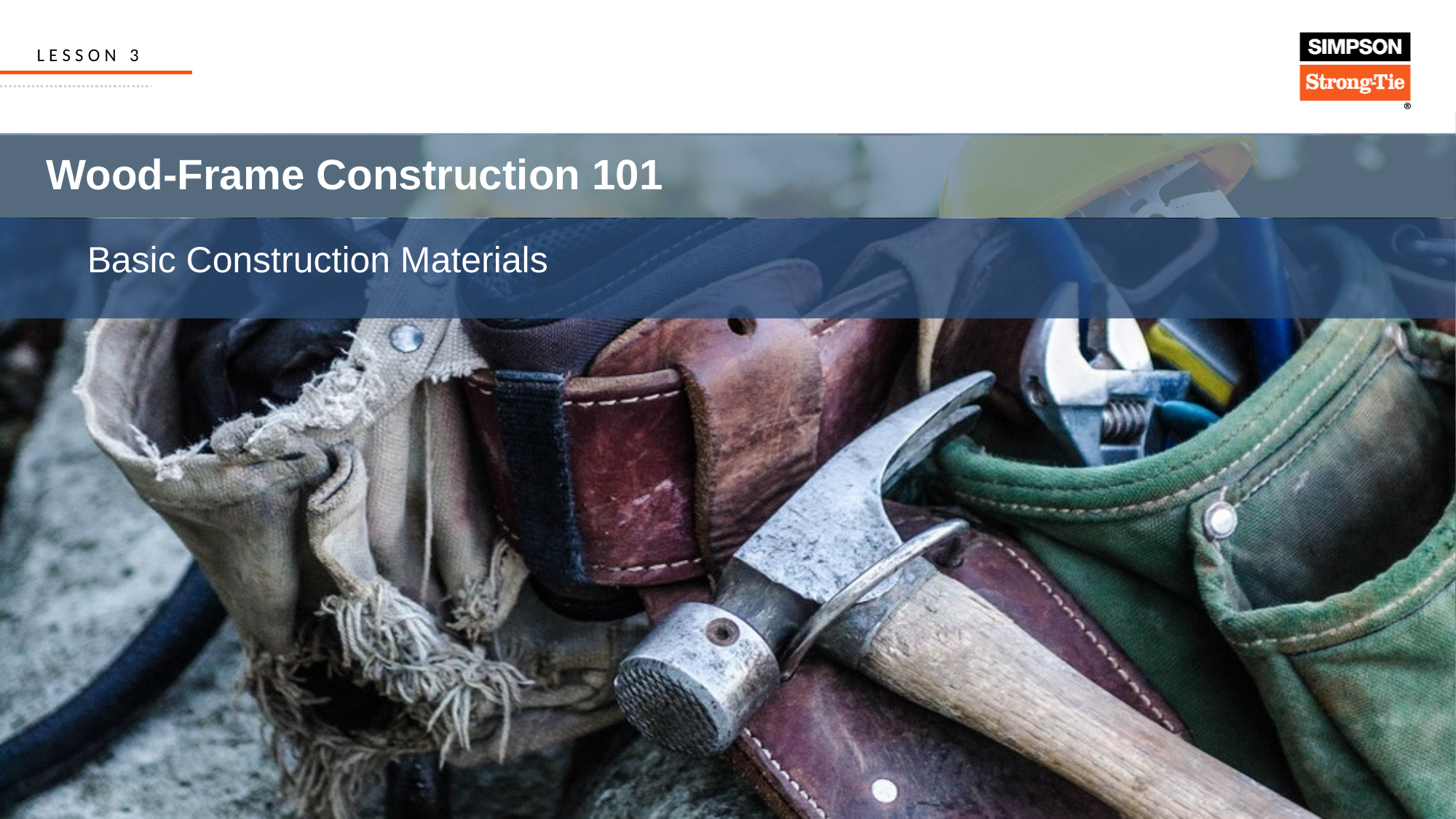

LESSON 3
   Wood-Frame Construction 101

Basic Construction Materials